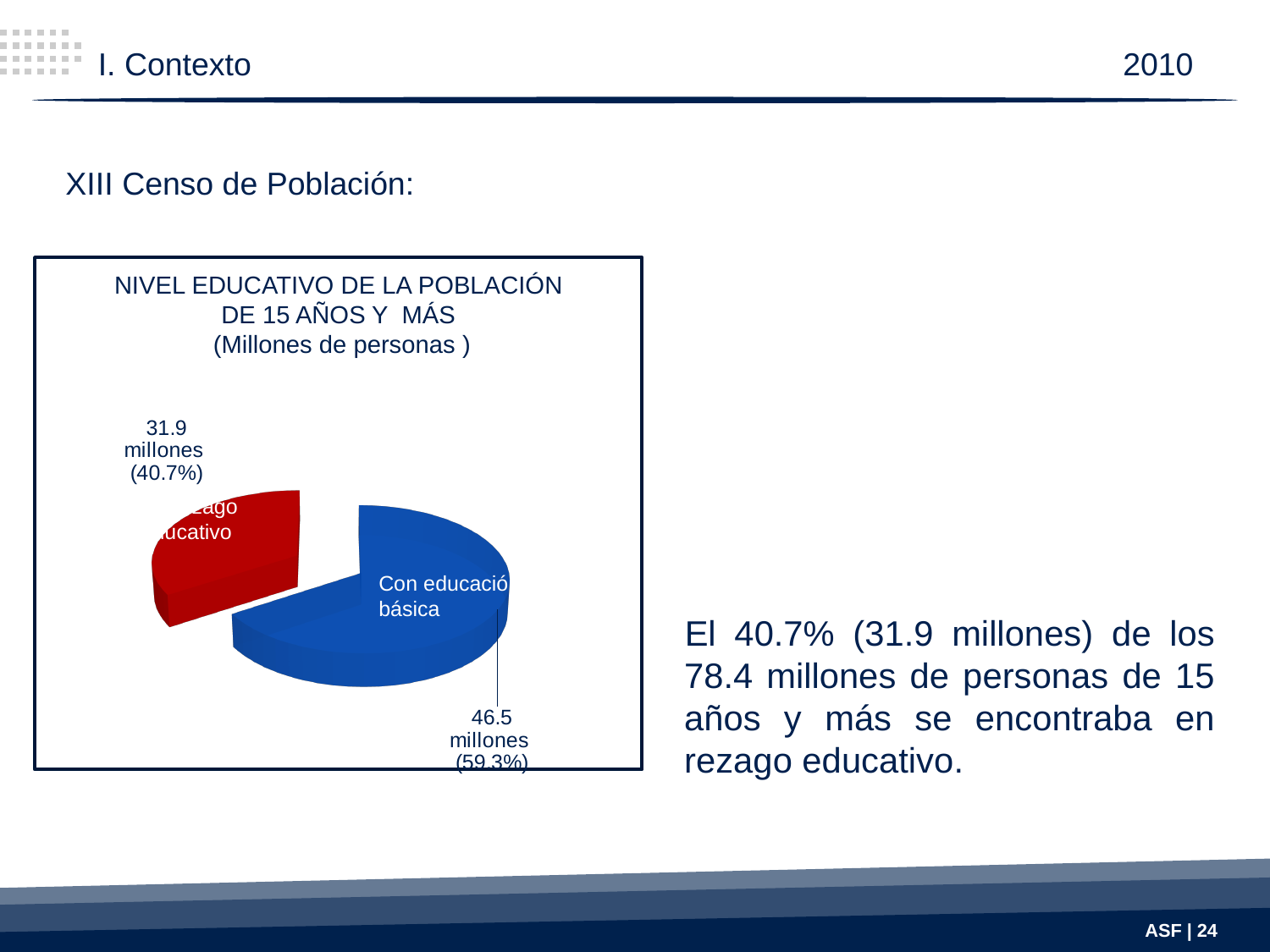

I. Contexto
 2010

XIII Censo de Población:

NIVEL EDUCATIVO DE LA POBLACIÓN
DE 15 AÑOS Y  MÁS
(Millones de personas )

[unsupported chart]

En rezago educativo
Con educación básica
El 40.7% (31.9 millones) de los 78.4 millones de personas de 15 años y más se encontraba en rezago educativo.
ASF | 24